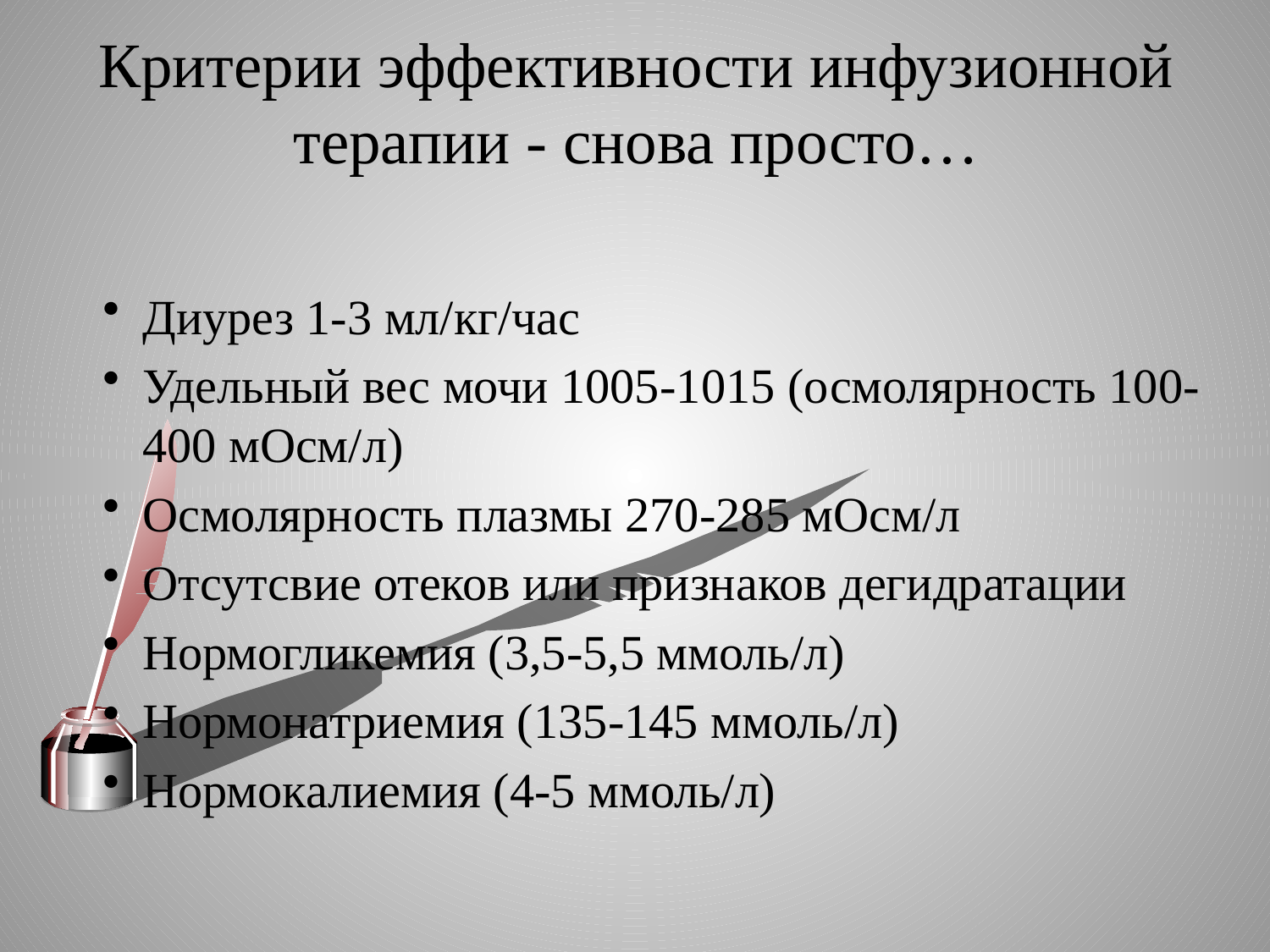

# Критерии эффективности инфузионной терапии - снова просто…

Диурез 1-3 мл/кг/час
Удельный вес мочи 1005-1015 (осмолярность 100-400 мОсм/л)
Осмолярность плазмы 270-285 мОсм/л
Отсутсвие отеков или признаков дегидратации
Нормогликемия (3,5-5,5 ммоль/л)
Нормонатриемия (135-145 ммоль/л)
Нормокалиемия (4-5 ммоль/л)